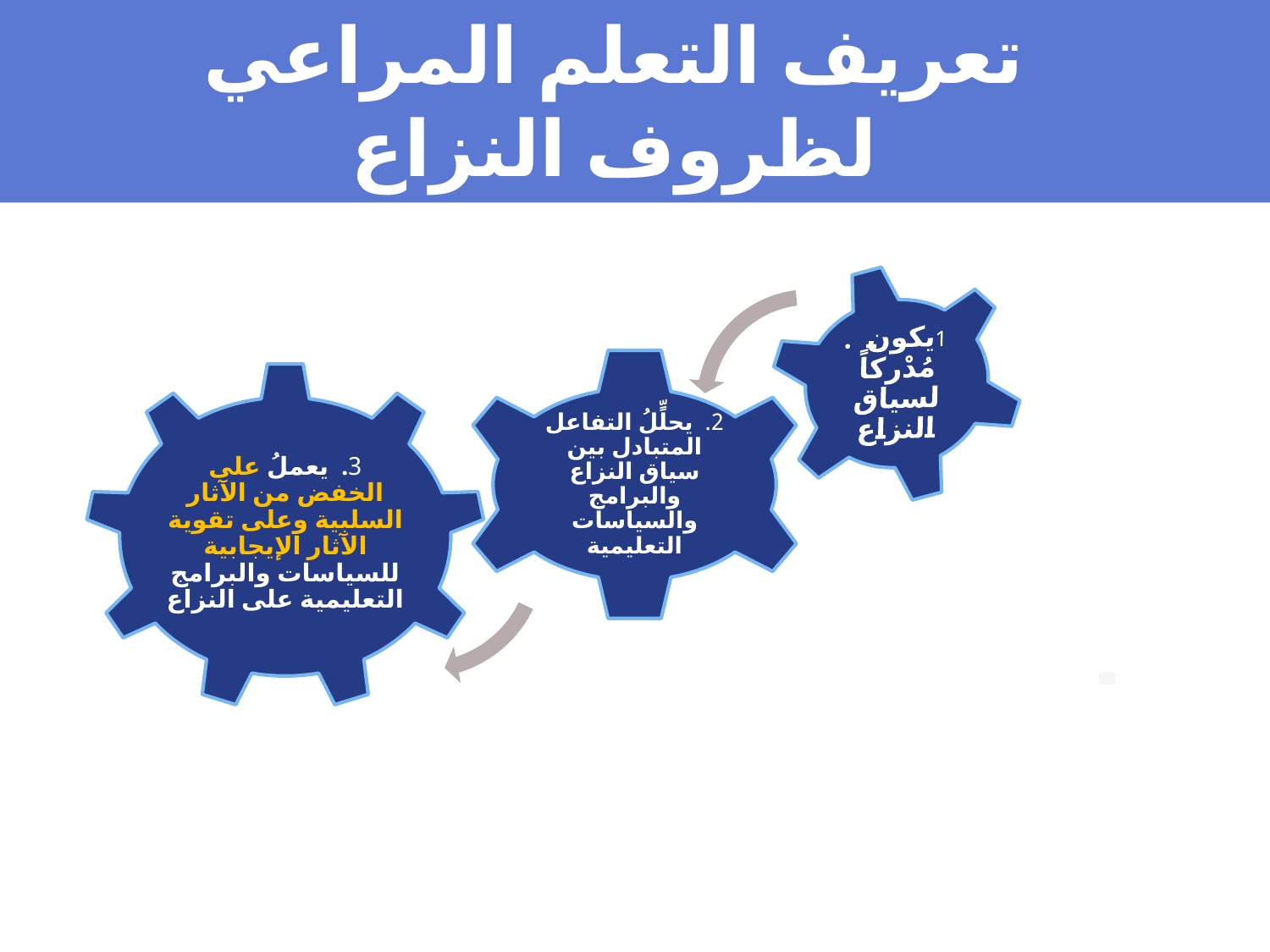

تعريف التعلم المراعي لظروف النزاع
3.  يعملُ على الخفض من الآثار السلبية وعلى تقوية الآثار الإيجابية للسياسات والبرامج التعليمية على النزاع
2.  يحلٍّلُ التفاعل المتبادل بين سياق النزاع والبرامج والسياسات التعليمية
 1.  يكون مُدْركاً لسياق النزاع